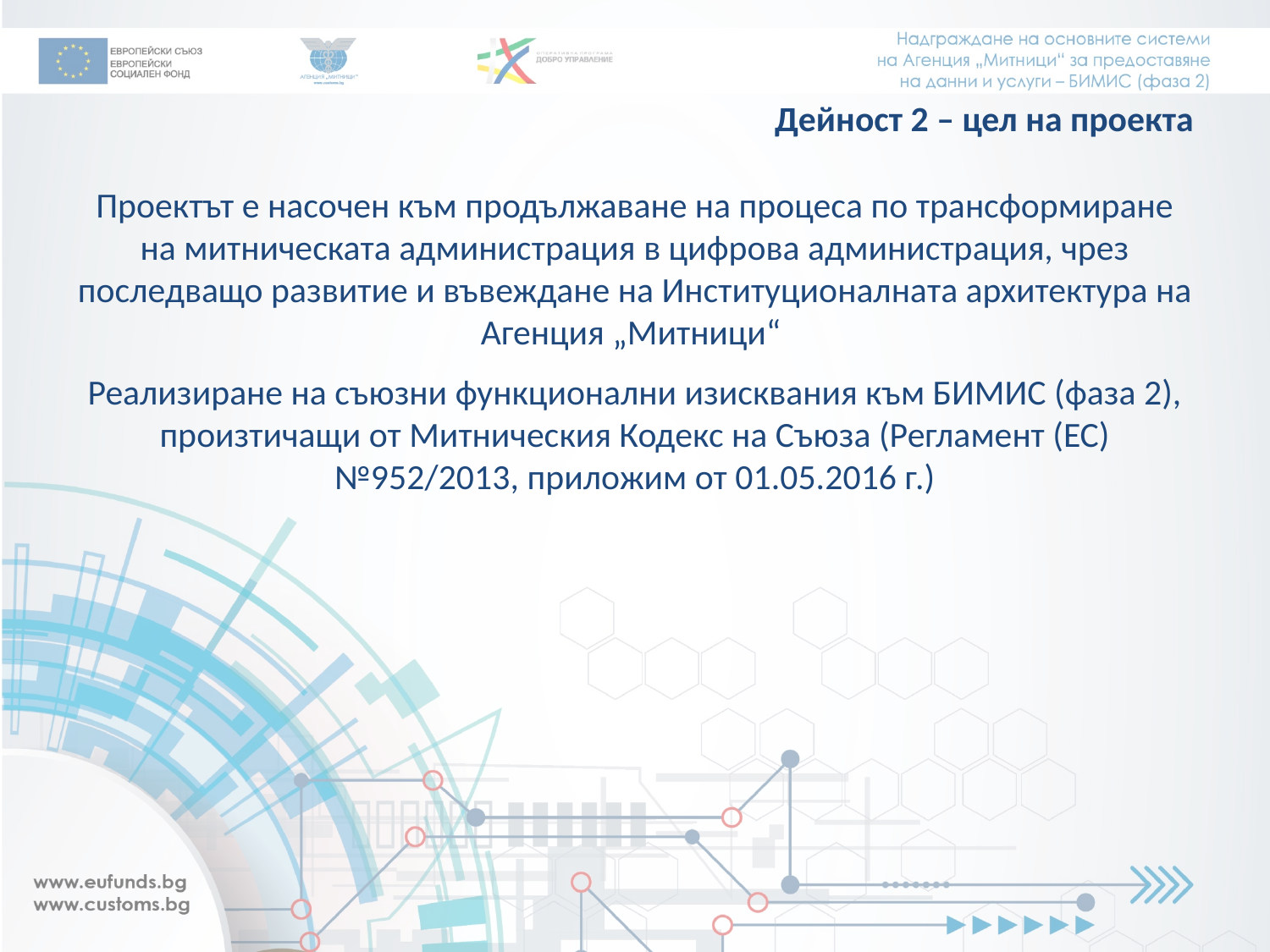

# Дейност 2 – цел на проекта
Проектът е насочен към продължаване на процеса по трансформиране на митническата администрация в цифрова администрация, чрез последващо развитие и въвеждане на Институционалната архитектура на Агенция „Митници“
Реализиране на съюзни функционални изисквания към БИМИС (фаза 2), произтичащи от Митническия Кодекс на Съюза (Регламент (ЕС) №952/2013, приложим от 01.05.2016 г.)